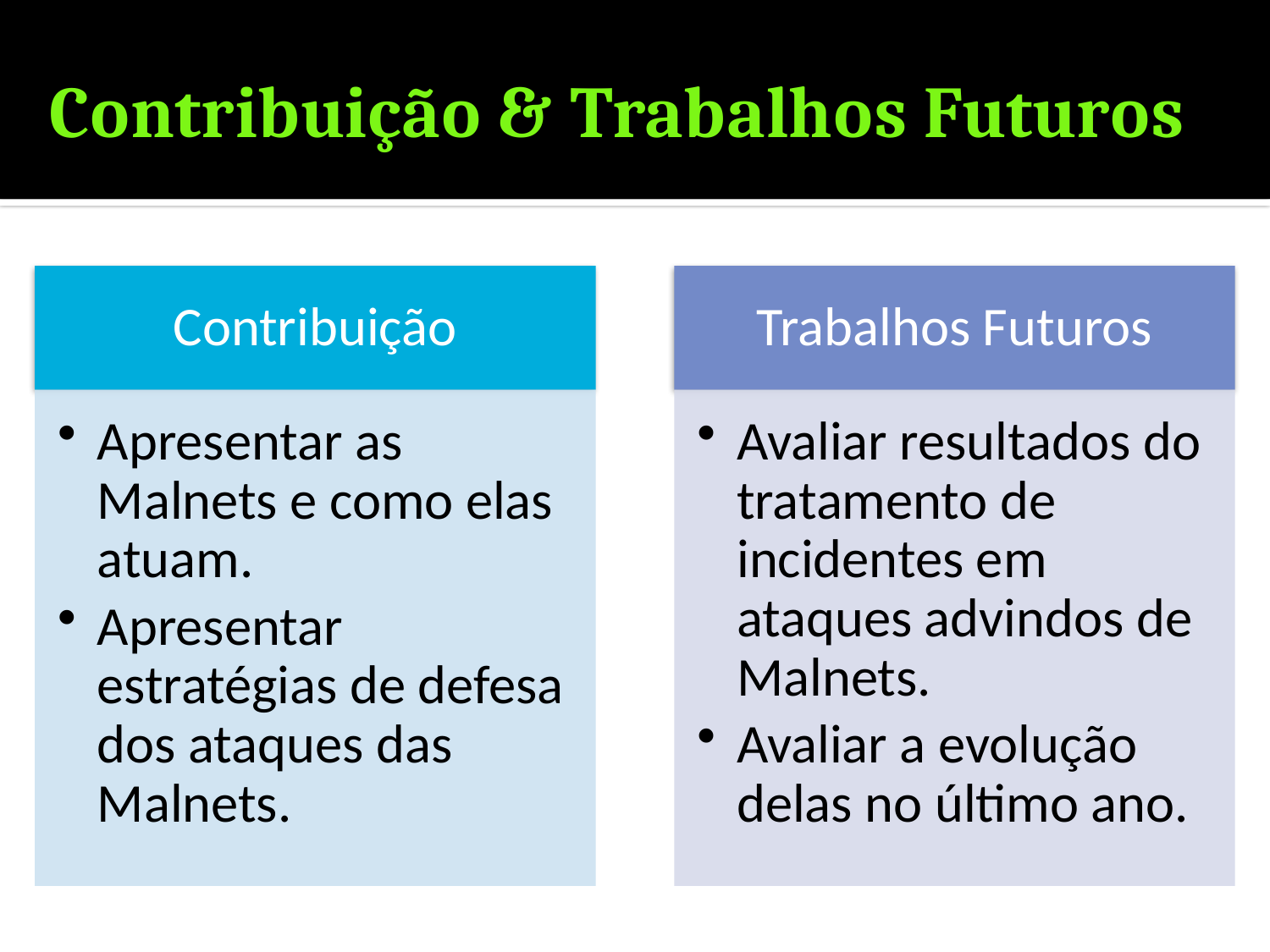

# Contribuição & Trabalhos Futuros
Contribuição
Apresentar as Malnets e como elas atuam.
Apresentar estratégias de defesa dos ataques das Malnets.
Trabalhos Futuros
Avaliar resultados do tratamento de incidentes em ataques advindos de Malnets.
Avaliar a evolução delas no último ano.